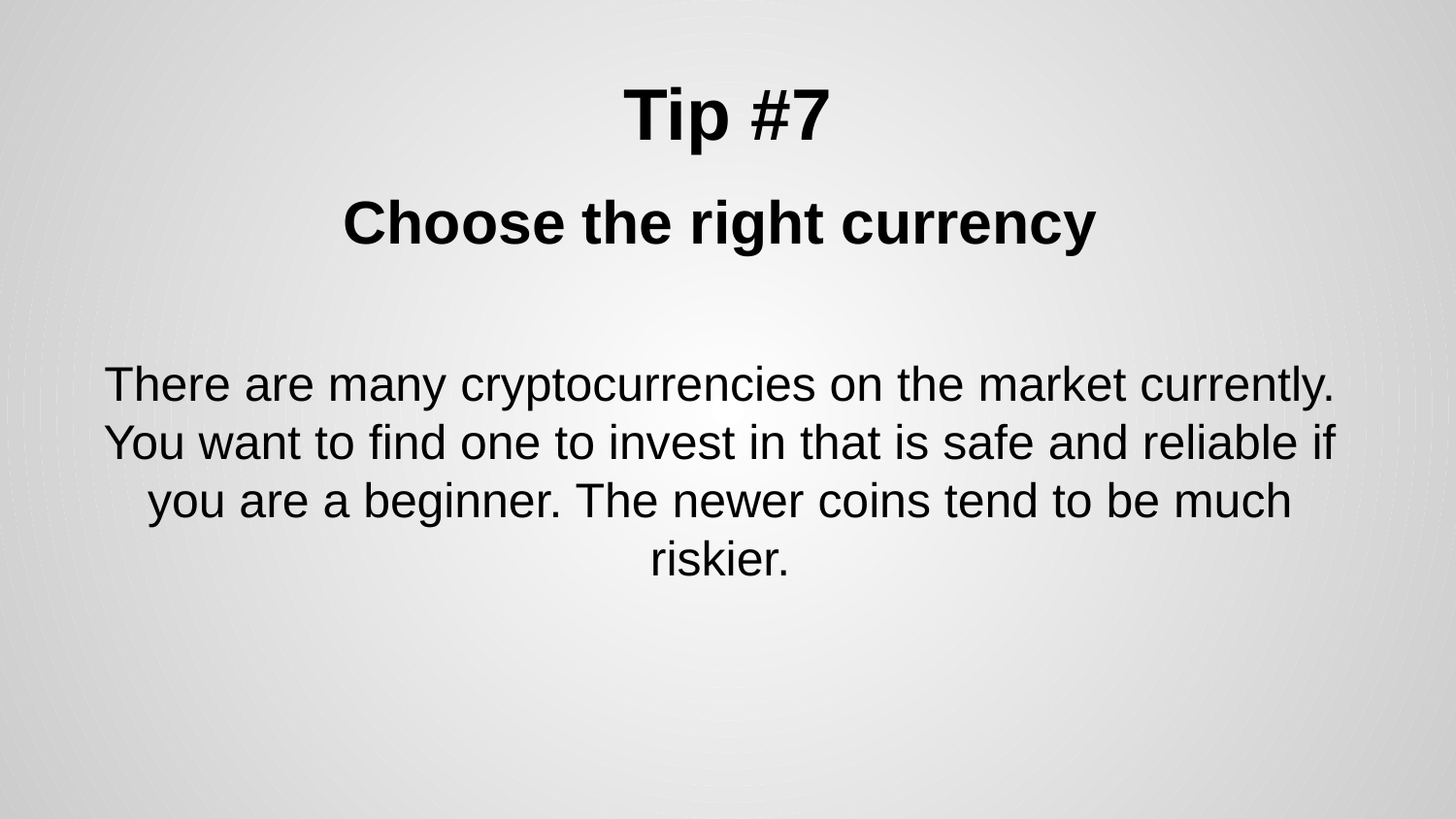

# Tip #7

Choose the right currency

There are many cryptocurrencies on the market currently. You want to find one to invest in that is safe and reliable if you are a beginner. The newer coins tend to be much riskier.